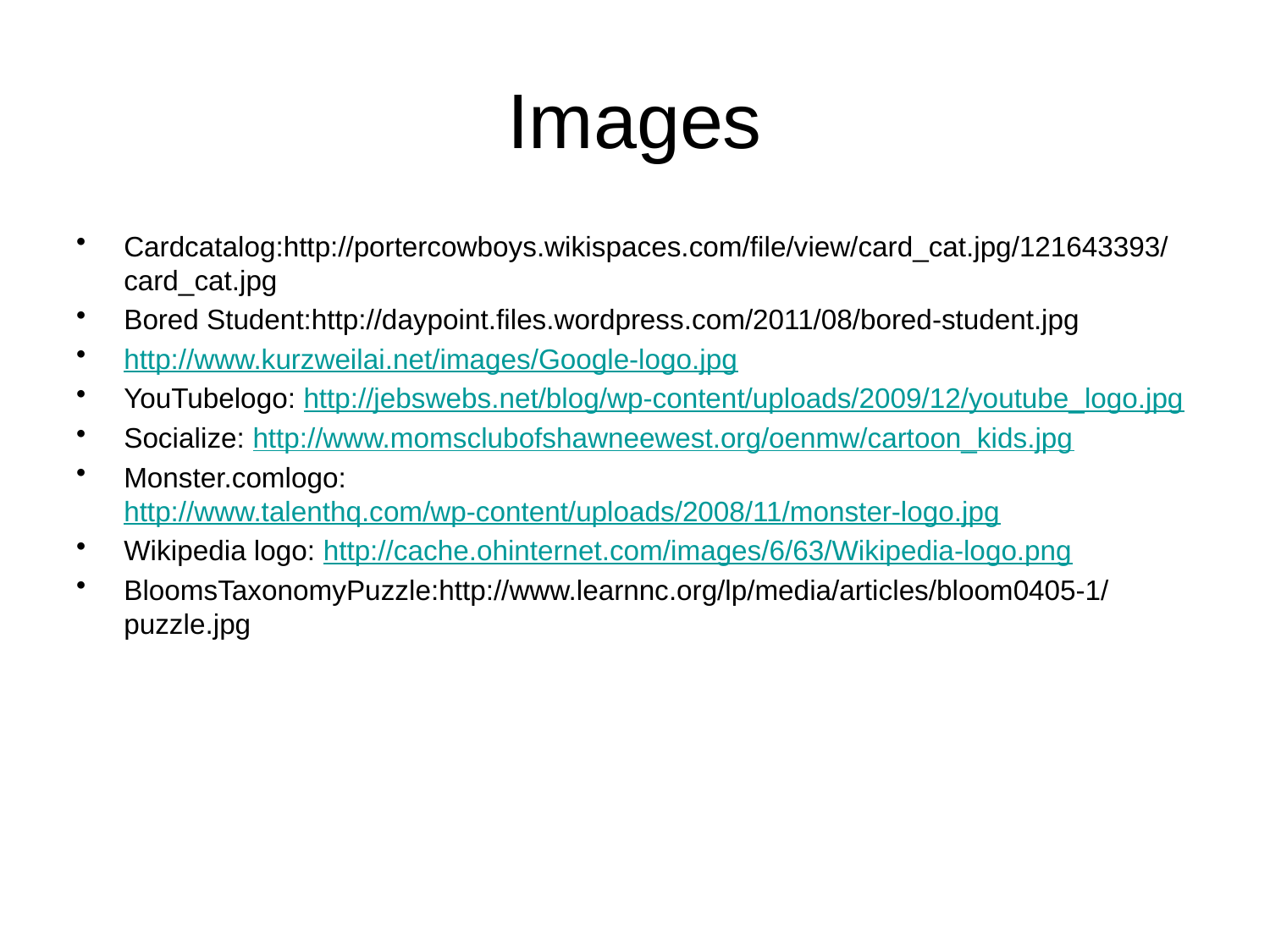

# Images
Cardcatalog:http://portercowboys.wikispaces.com/file/view/card_cat.jpg/121643393/card_cat.jpg
Bored Student:http://daypoint.files.wordpress.com/2011/08/bored-student.jpg
http://www.kurzweilai.net/images/Google-logo.jpg
YouTubelogo: http://jebswebs.net/blog/wp-content/uploads/2009/12/youtube_logo.jpg
Socialize: http://www.momsclubofshawneewest.org/oenmw/cartoon_kids.jpg
Monster.comlogo: http://www.talenthq.com/wp-content/uploads/2008/11/monster-logo.jpg
Wikipedia logo: http://cache.ohinternet.com/images/6/63/Wikipedia-logo.png
BloomsTaxonomyPuzzle:http://www.learnnc.org/lp/media/articles/bloom0405-1/puzzle.jpg